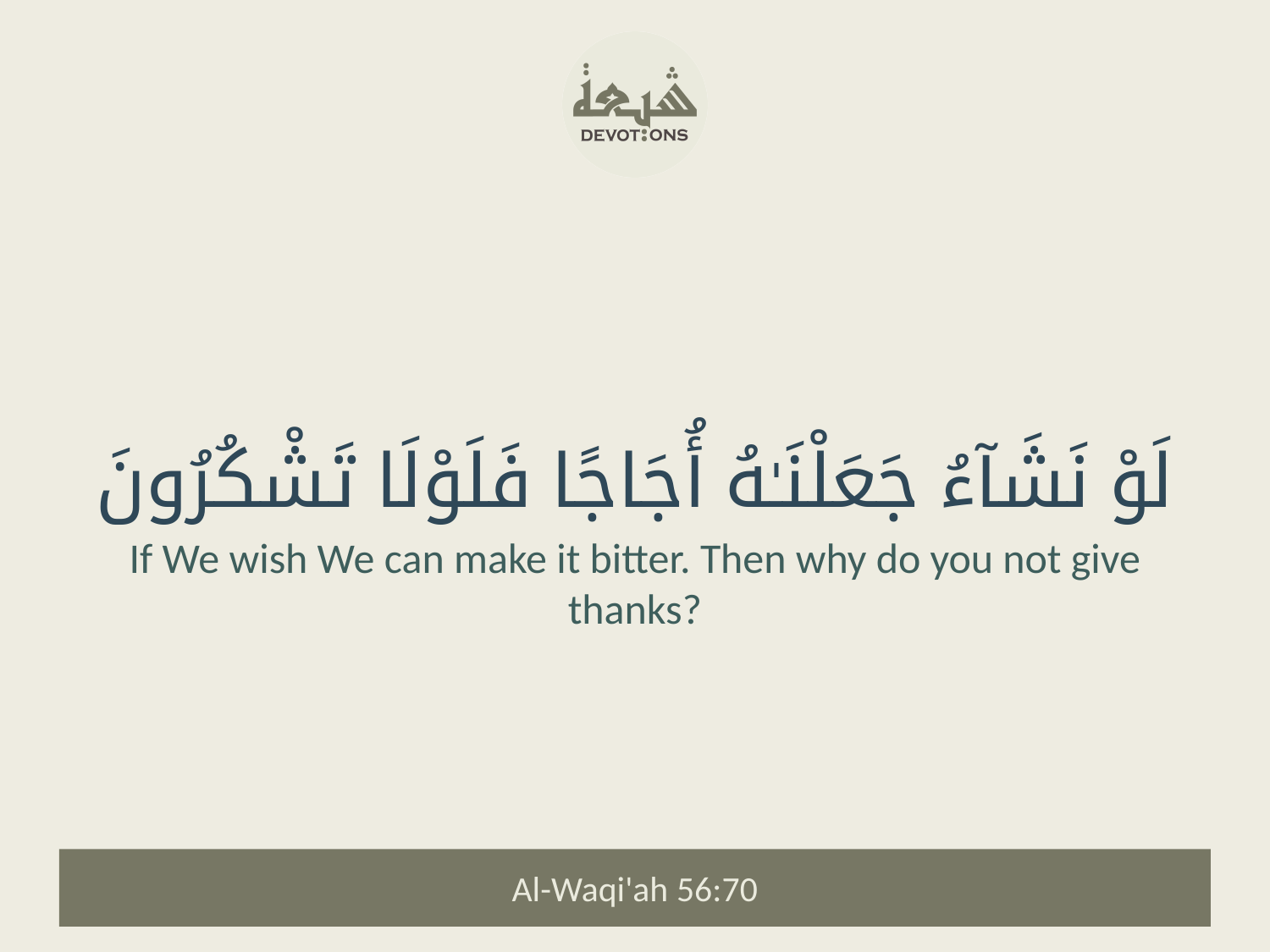

لَوْ نَشَآءُ جَعَلْنَـٰهُ أُجَاجًا فَلَوْلَا تَشْكُرُونَ
If We wish We can make it bitter. Then why do you not give thanks?
Al-Waqi'ah 56:70